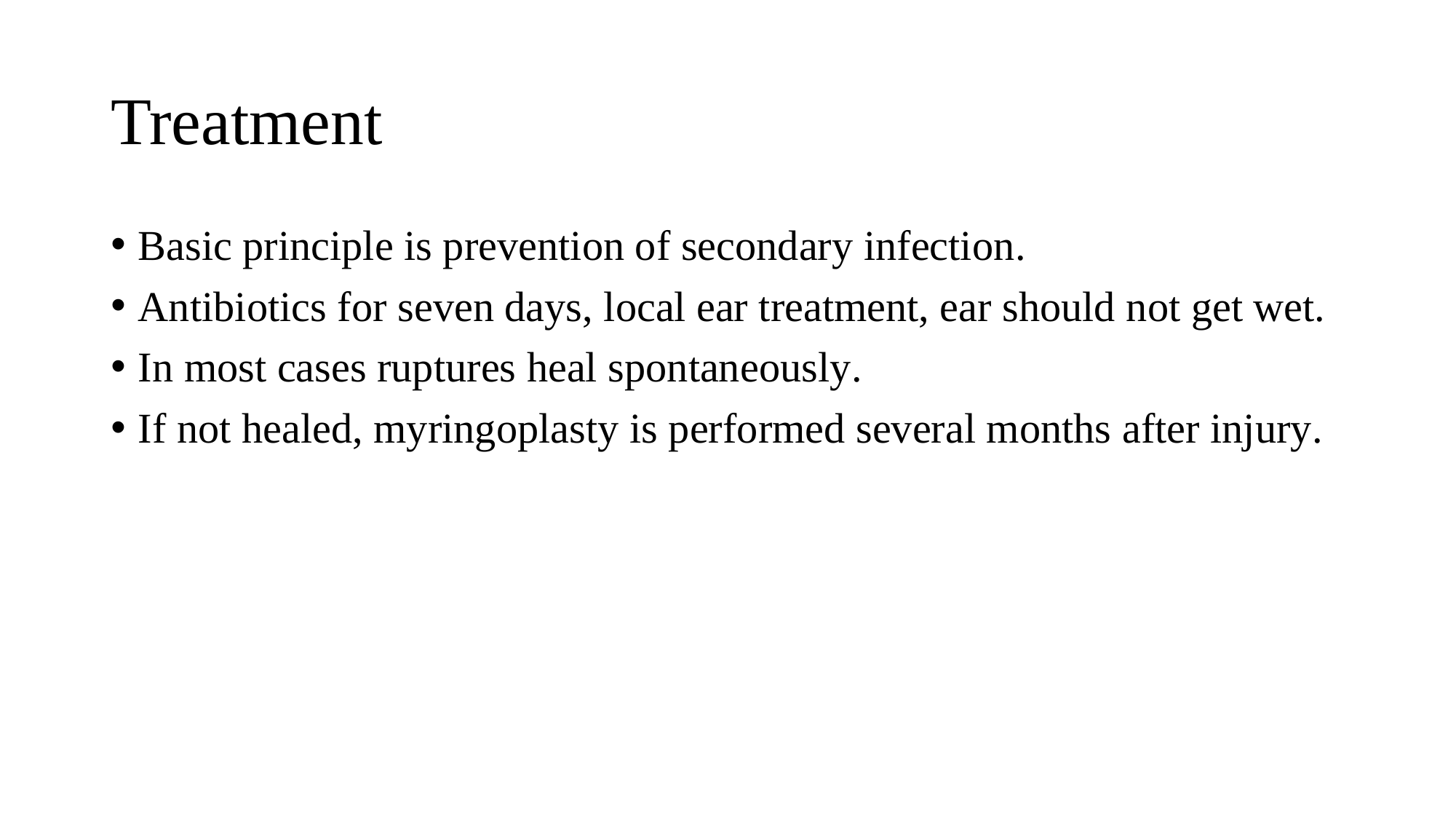

# Treatment
Basic principle is prevention of secondary infection.
Antibiotics for seven days, local ear treatment, ear should not get wet.
In most cases ruptures heal spontaneously.
If not healed, myringoplasty is performed several months after injury.